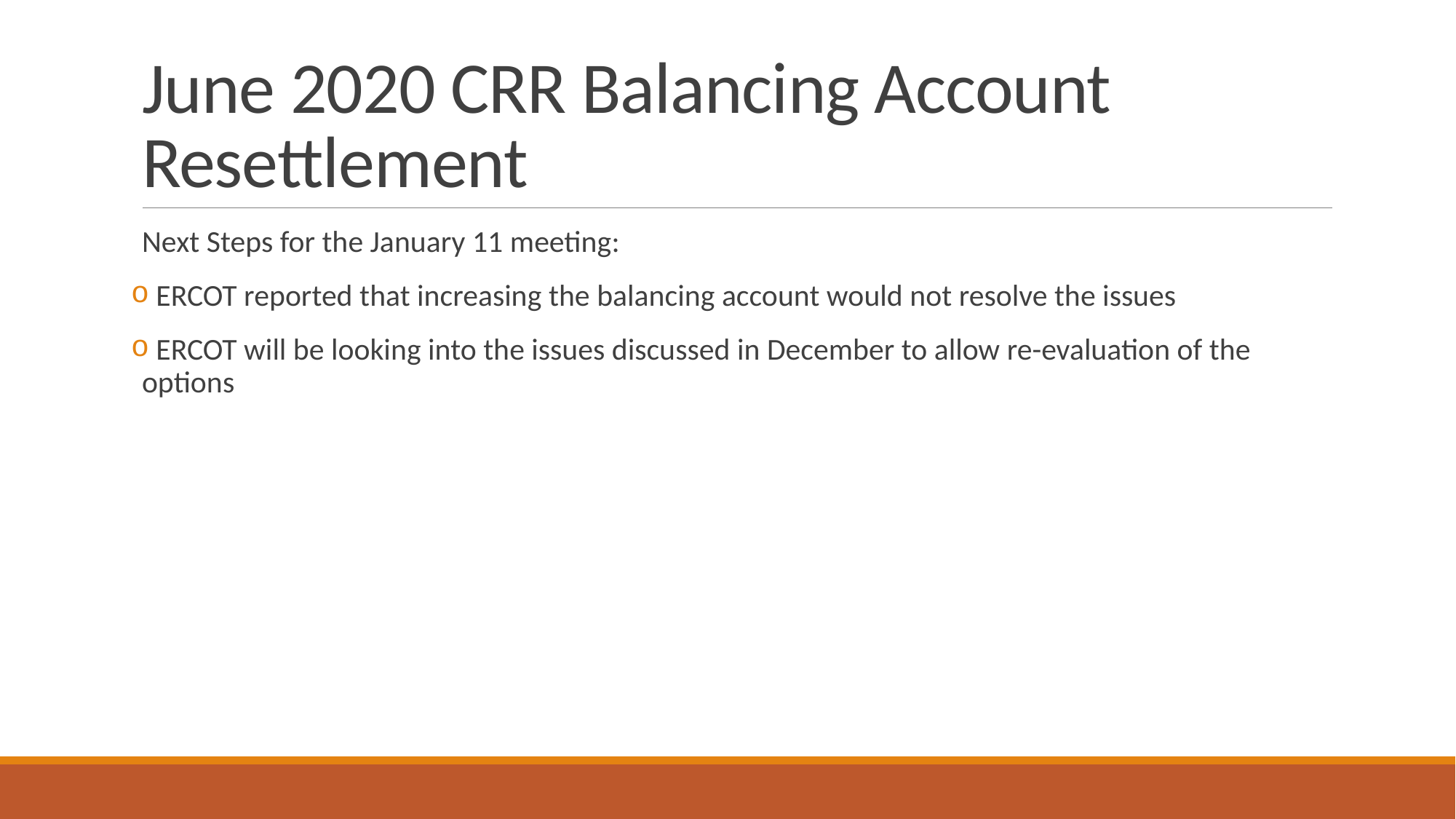

# June 2020 CRR Balancing Account Resettlement
Next Steps for the January 11 meeting:
 ERCOT reported that increasing the balancing account would not resolve the issues
 ERCOT will be looking into the issues discussed in December to allow re-evaluation of the options